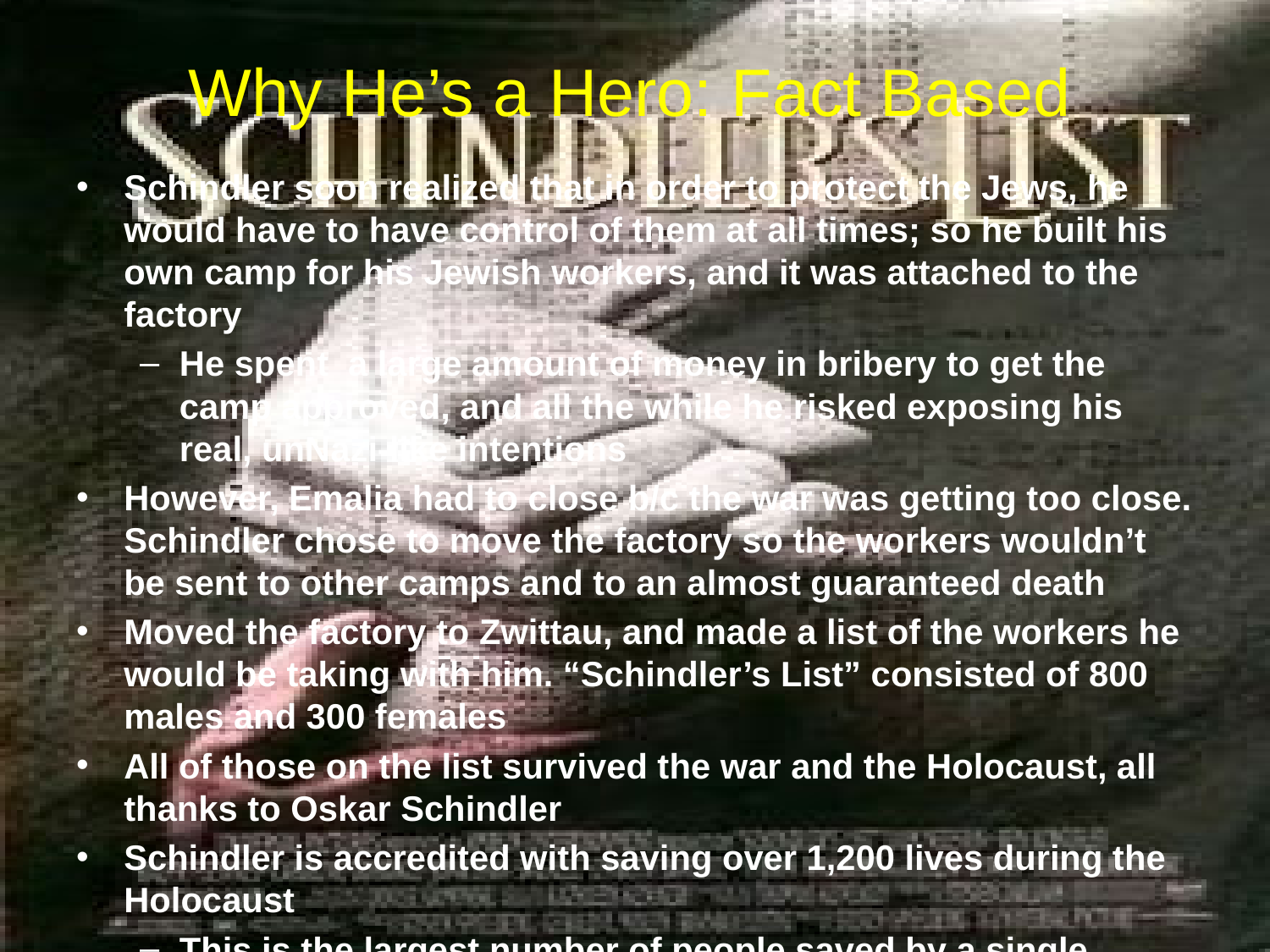

# Why He’s a Hero: Fact Based
Schindler soon realized that in order to protect the Jews, he would have to have control of them at all times; so he built his own camp for his Jewish workers, and it was attached to the factory
He spent  a large amount of money in bribery to get the camp approved, and all the while he risked exposing his real, unNazi-like intentions
However, Emalia had to close b/c the war was getting too close. Schindler chose to move the factory so the workers wouldn’t be sent to other camps and to an almost guaranteed death
Moved the factory to Zwittau, and made a list of the workers he would be taking with him. “Schindler’s List” consisted of 800 males and 300 females
All of those on the list survived the war and the Holocaust, all thanks to Oskar Schindler
Schindler is accredited with saving over 1,200 lives during the Holocaust
This is the largest number of people saved by a single person during that time